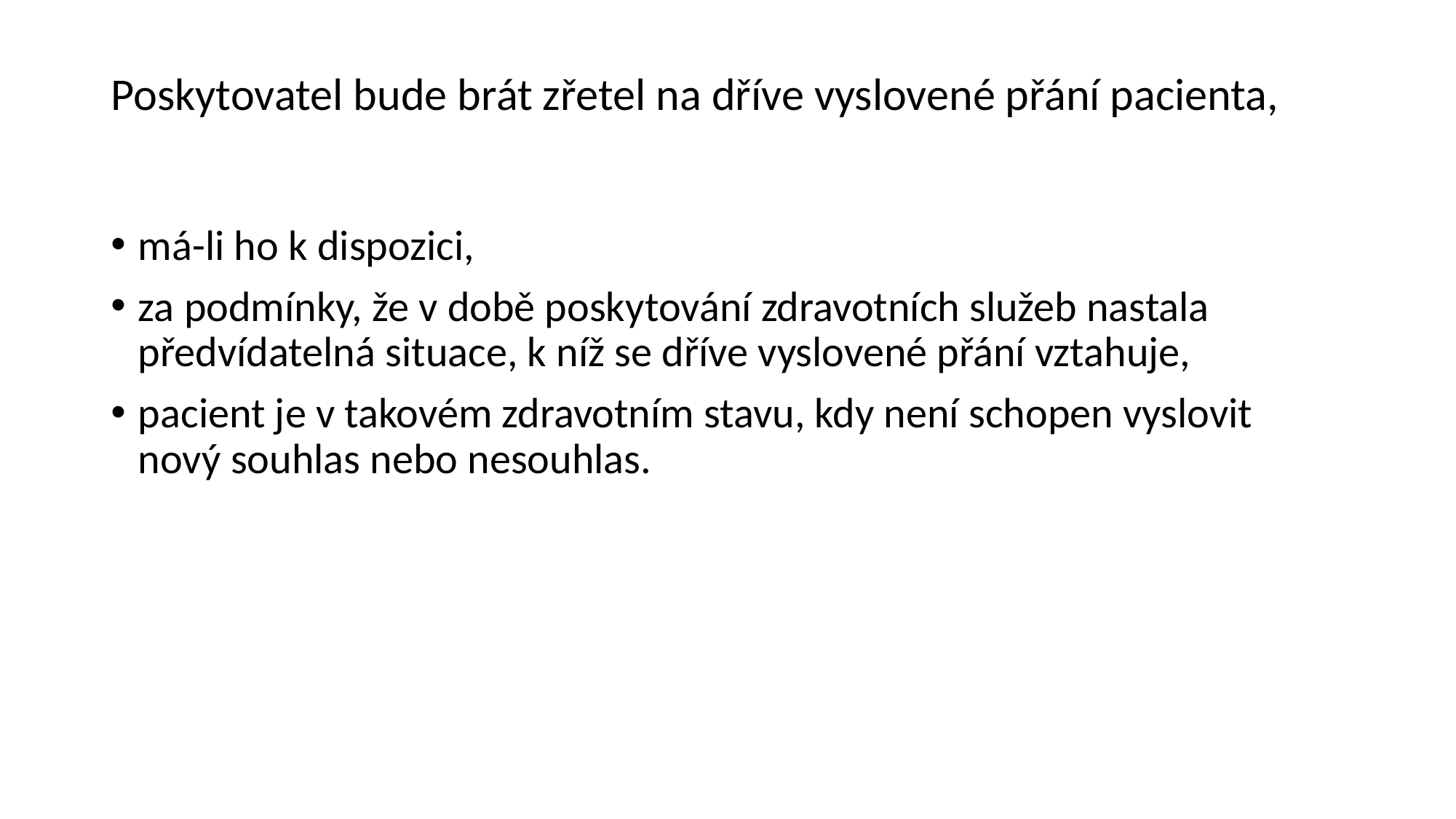

# Poskytovatel bude brát zřetel na dříve vyslovené přání pacienta,
má-li ho k dispozici,
za podmínky, že v době poskytování zdravotních služeb nastala předvídatelná situace, k níž se dříve vyslovené přání vztahuje,
pacient je v takovém zdravotním stavu, kdy není schopen vyslovit nový souhlas nebo nesouhlas.